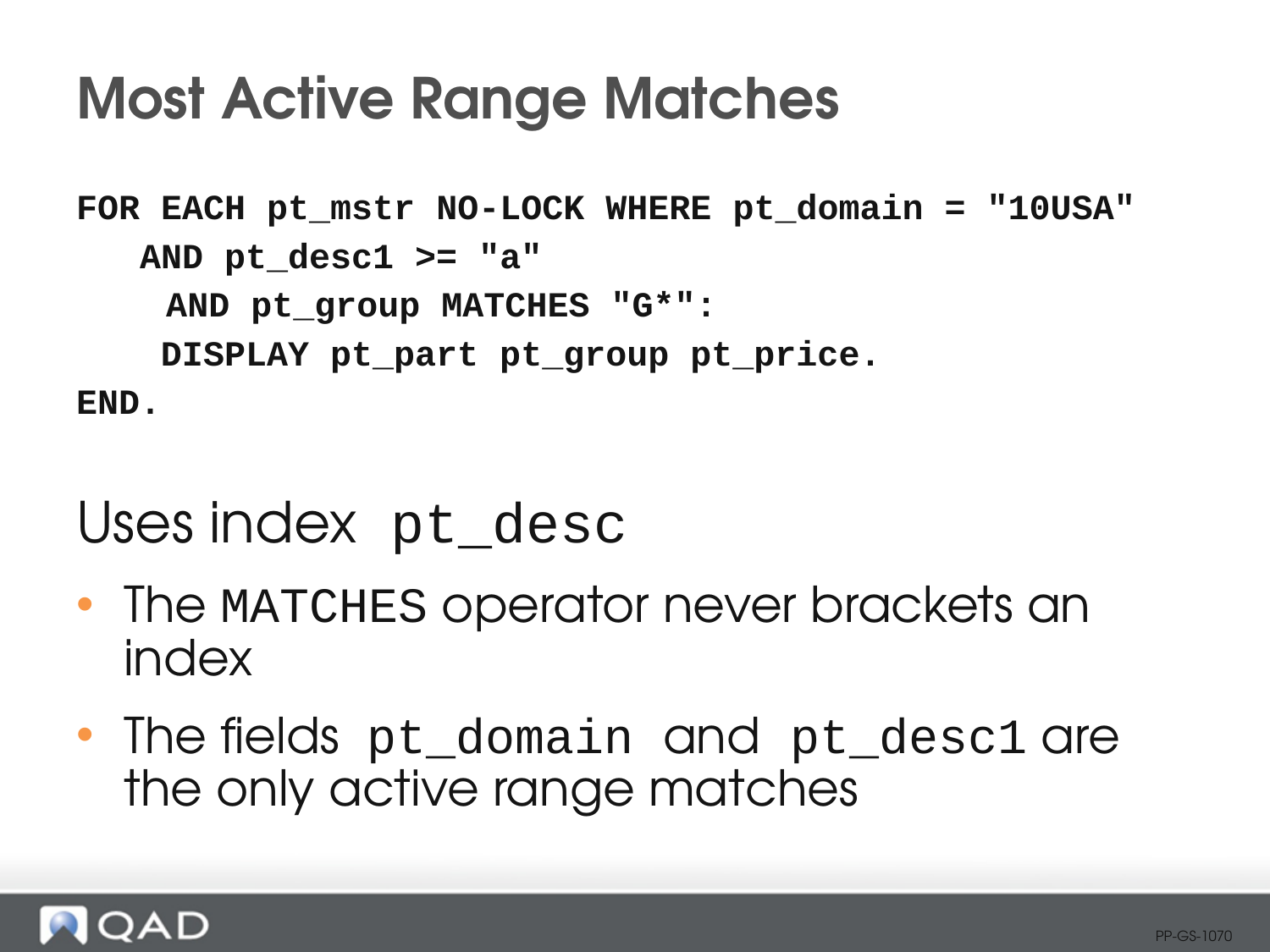

# Most Active Range Matches
FOR EACH pt_mstr NO-LOCK WHERE pt_domain = "10USA"
   AND pt_desc1 >= "a"
	  AND pt_group MATCHES "G*":
    DISPLAY pt_part pt_group pt_price.
END.

Uses index pt_desc
The MATCHES operator never brackets an index
The fields  pt_domain and pt_desc1 are the only active range matches

PP-GS-1070